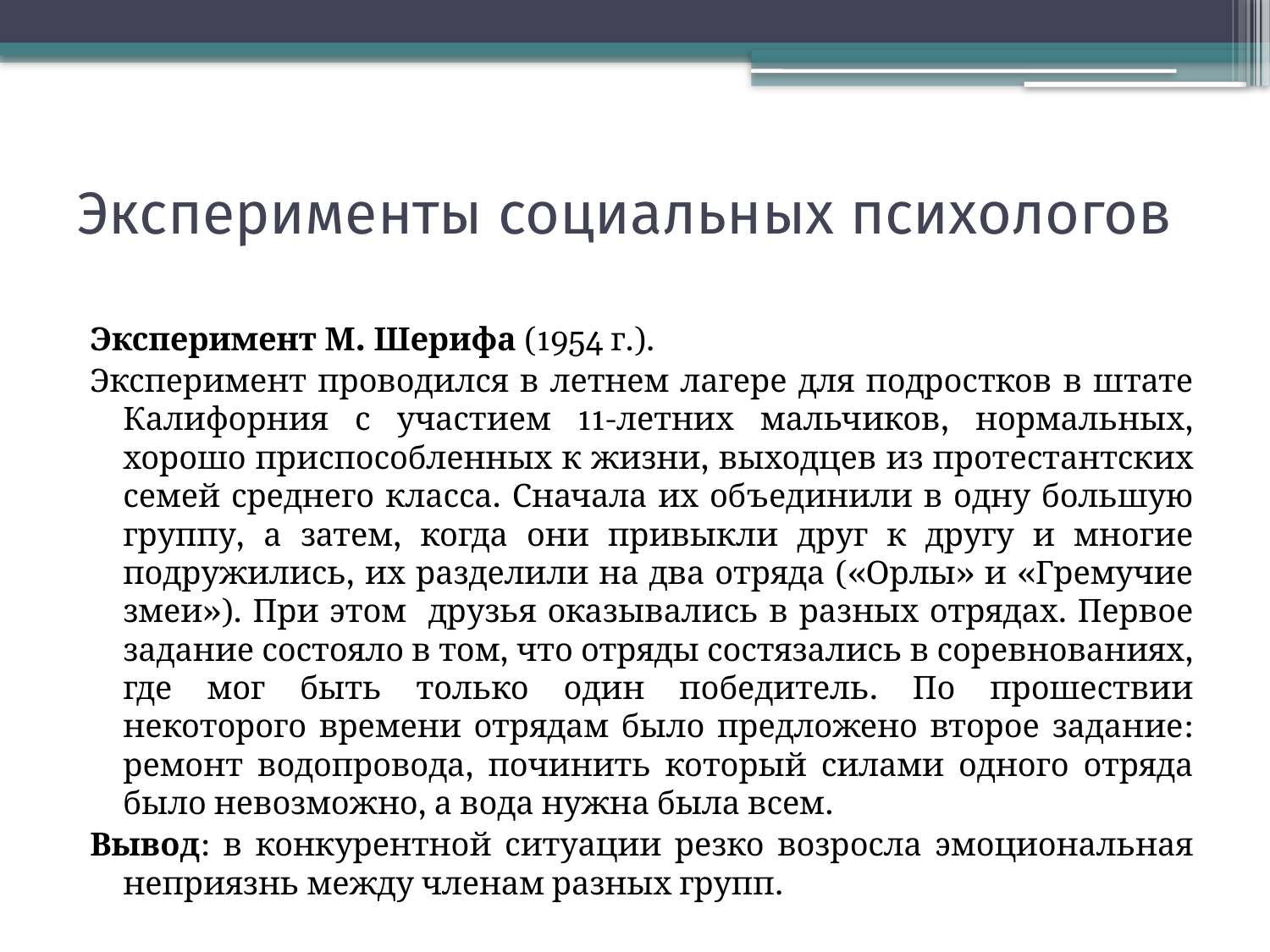

# Эксперименты социальных психологов
Эксперимент М. Шерифа (1954 г.).
Эксперимент проводился в летнем лагере для подростков в штате Калифорния с участием 11-летних мальчиков, нормальных, хорошо приспособленных к жизни, выходцев из протестантских семей среднего класса. Сначала их объединили в одну большую группу, а затем, когда они привыкли друг к другу и многие подружились, их разделили на два отряда («Орлы» и «Гремучие змеи»). При этом  друзья оказывались в разных отрядах. Первое задание состояло в том, что отряды состязались в соревнованиях, где мог быть только один победитель. По прошествии некоторого времени отрядам было предложено второе задание: ремонт водопровода, починить который силами одного отряда было невозможно, а вода нужна была всем.
Вывод: в конкурентной ситуации резко возросла эмоциональная неприязнь между членам разных групп.